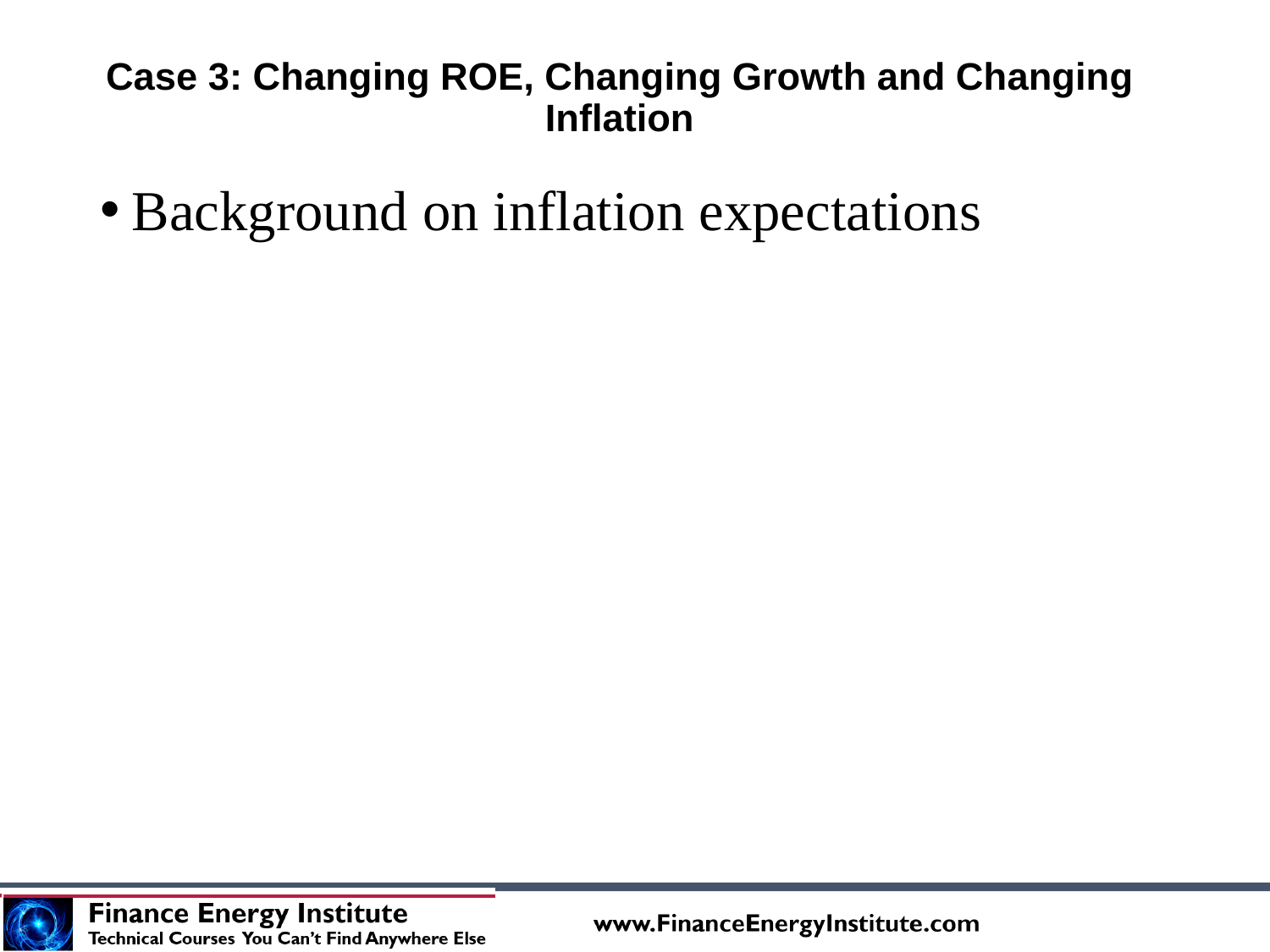

# Case 3: Changing ROE, Changing Growth and Changing Inflation
Background on inflation expectations